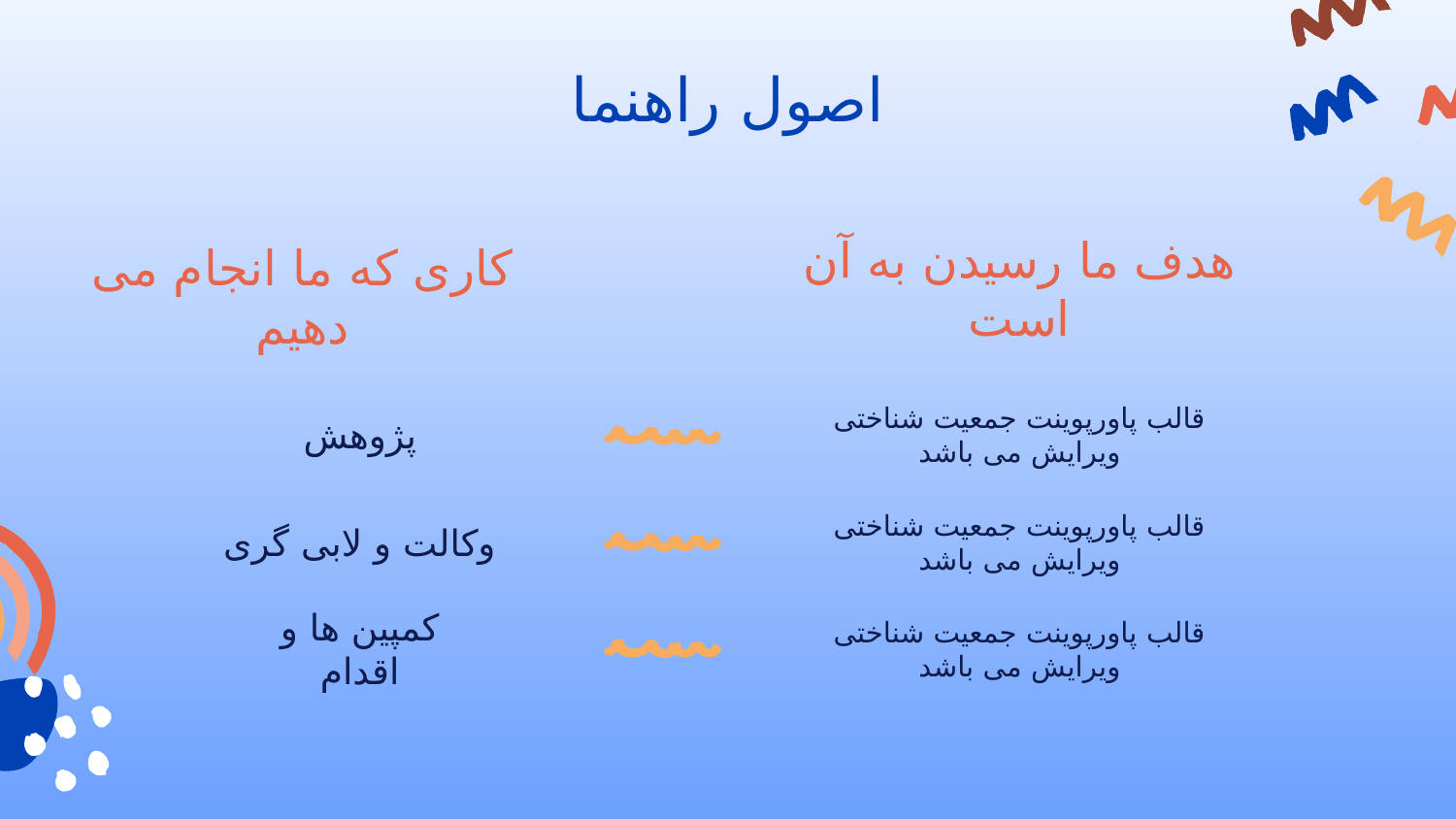

# اصول راهنما
هدف ما رسیدن به آن است
کاری که ما انجام می دهیم
قالب پاورپوینت جمعیت شناختی ویرایش می باشد
پژوهش

وکالت و لابی گری
قالب پاورپوینت جمعیت شناختی ویرایش می باشد

کمپین ها و اقدام
قالب پاورپوینت جمعیت شناختی ویرایش می باشد